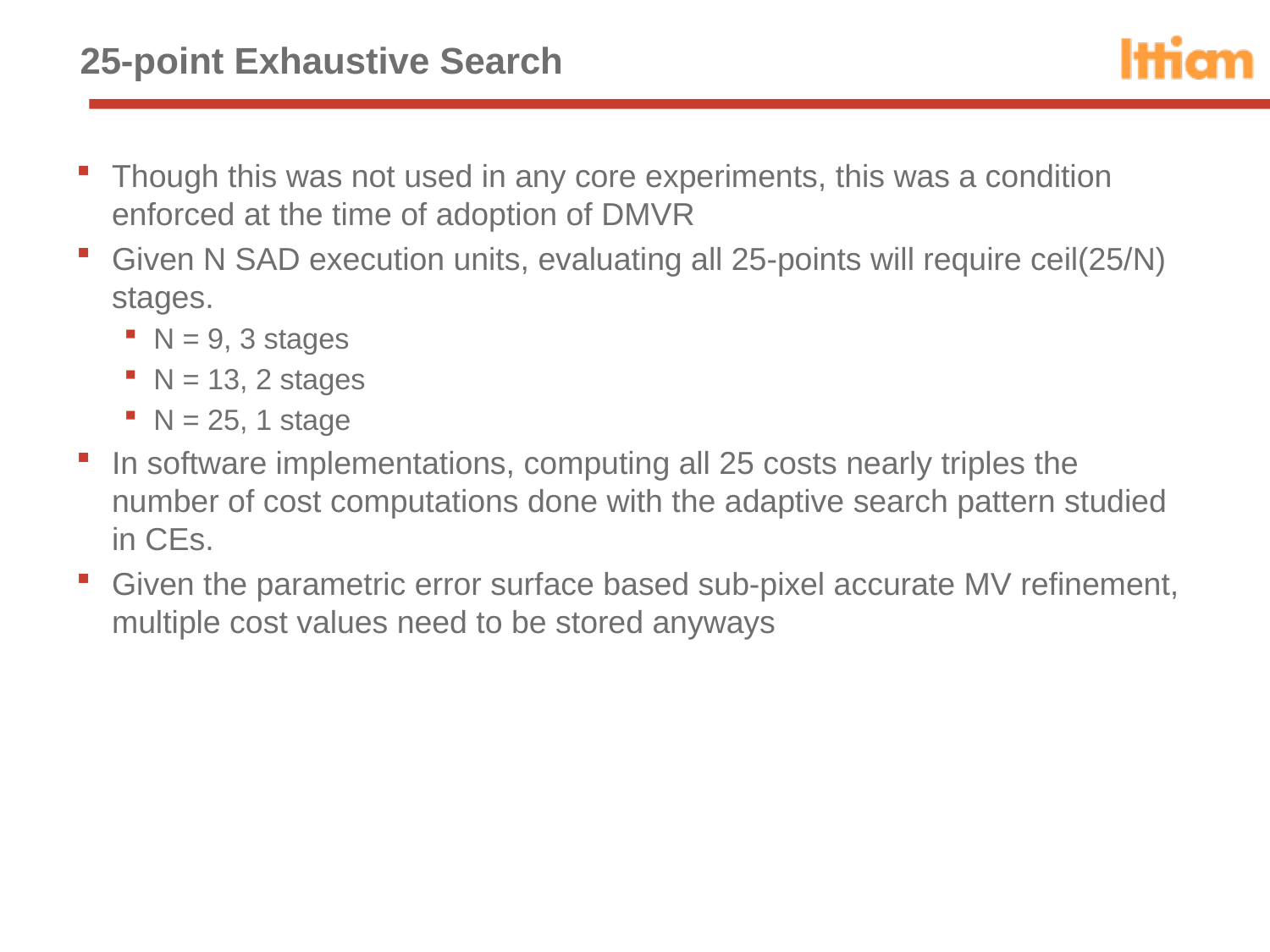

# 25-point Exhaustive Search
Though this was not used in any core experiments, this was a condition enforced at the time of adoption of DMVR
Given N SAD execution units, evaluating all 25-points will require ceil(25/N) stages.
N = 9, 3 stages
N = 13, 2 stages
N = 25, 1 stage
In software implementations, computing all 25 costs nearly triples the number of cost computations done with the adaptive search pattern studied in CEs.
Given the parametric error surface based sub-pixel accurate MV refinement, multiple cost values need to be stored anyways